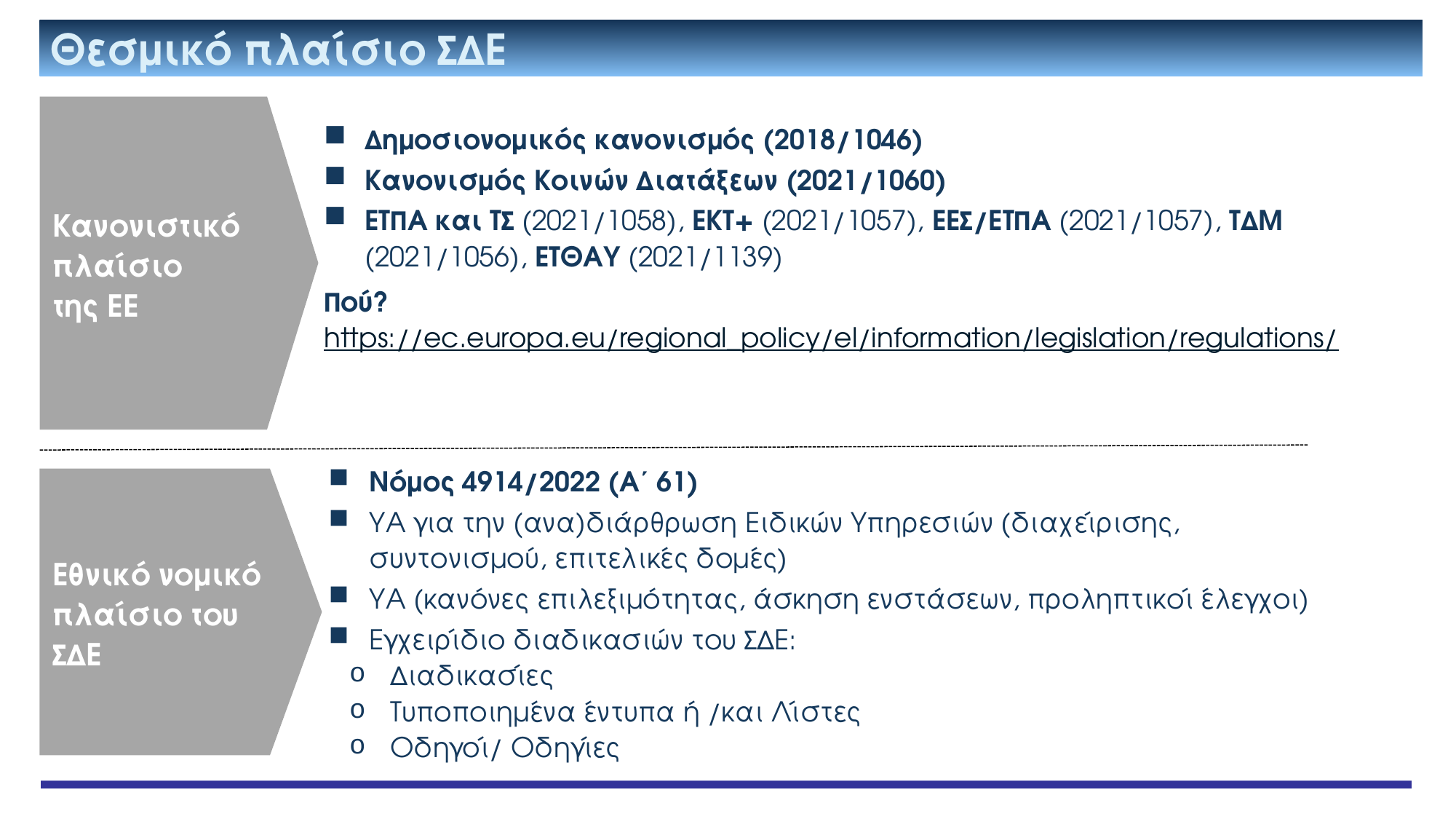

Θεσμικό πλαίσιο ΣΔΕ
Κανονιστικό πλαίσιο
της ΕΕ
Δημοσιονομικός κανονισμός (2018/1046)
Κανονισμός Κοινών Διατάξεων (2021/1060)
ΕΤΠΑ και ΤΣ (2021/1058), ΕΚΤ+ (2021/1057), ΕΕΣ/ΕΤΠΑ (2021/1057), ΤΔΜ (2021/1056), ΕΤΘΑΥ (2021/1139)
Πού? https://ec.europa.eu/regional_policy/el/information/legislation/regulations/
Νόμος 4914/2022 (Α΄ 61)
ΥΑ για την (ανα)διάρθρωση Ειδικών Υπηρεσιών (διαχείρισης, συντονισμού, επιτελικές δομές)
ΥΑ (κανόνες επιλεξιμότητας, άσκηση ενστάσεων, προληπτικοί έλεγχοι)
Εγχειρίδιο διαδικασιών του ΣΔΕ:
Διαδικασίες
Τυποποιημένα έντυπα ή /και Λίστες
Οδηγοί/ Οδηγίες
Εθνικό νομικό πλαίσιο του ΣΔΕ